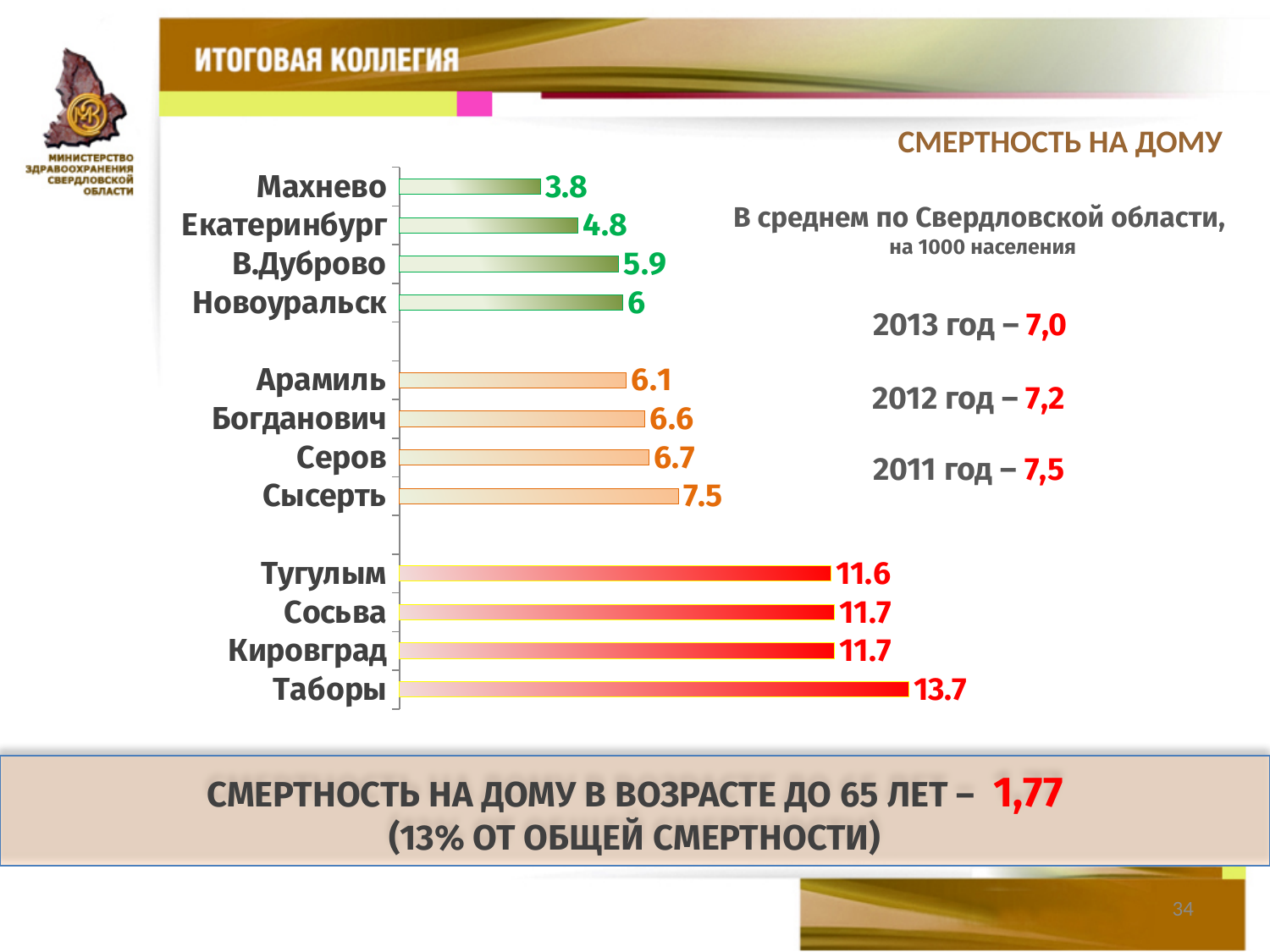

СМЕРТНОСТЬ НА ДОМУ

### Chart

| Category | Ряд 1 |
|---|---|
| Таборы | 13.7 |
| Кировград | 11.7 |
| Сосьва | 11.7 |
| Тугулым | 11.6 |
|  | None |
| Сысерть | 7.5 |
| Серов | 6.7 |
| Богданович | 6.6 |
| Арамиль | 6.1 |
|  | None |
| Новоуральск | 6.0 |
| В.Дуброво | 5.9 |
| Екатеринбург | 4.8 |
| Махнево | 3.8 |
В среднем по Свердловской области,
на 1000 населения
2013 год – 7,0
2012 год – 7,2
2011 год – 7,5
СМЕРТНОСТЬ НА ДОМУ В ВОЗРАСТЕ ДО 65 ЛЕТ –  1,77
(13% ОТ ОБЩЕЙ СМЕРТНОСТИ)
34